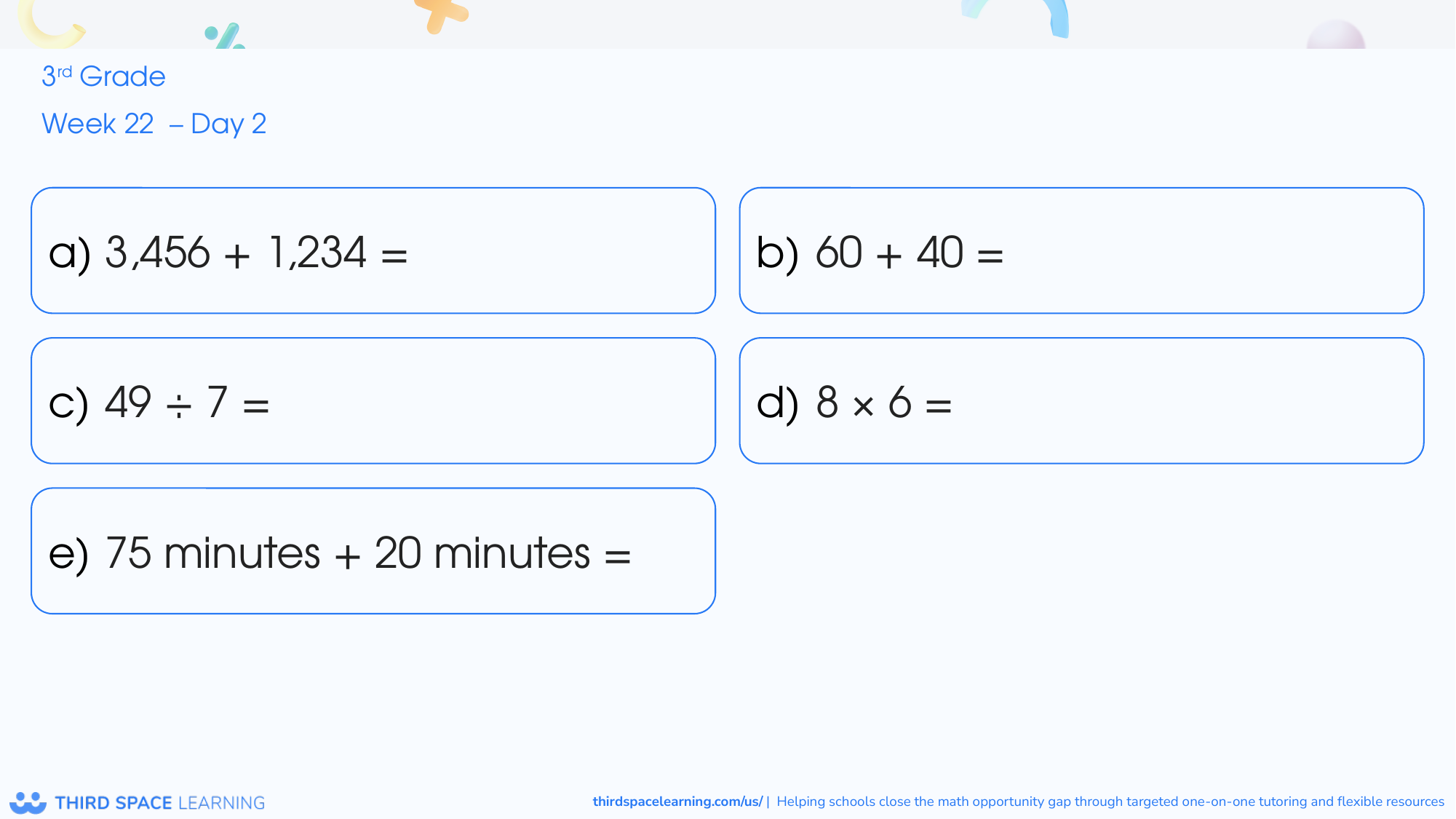

3rd Grade
Week 22  – Day 2
3,456 + 1,234 =
60 + 40 =
49 ÷ 7 =
8 × 6 =
75 minutes + 20 minutes =